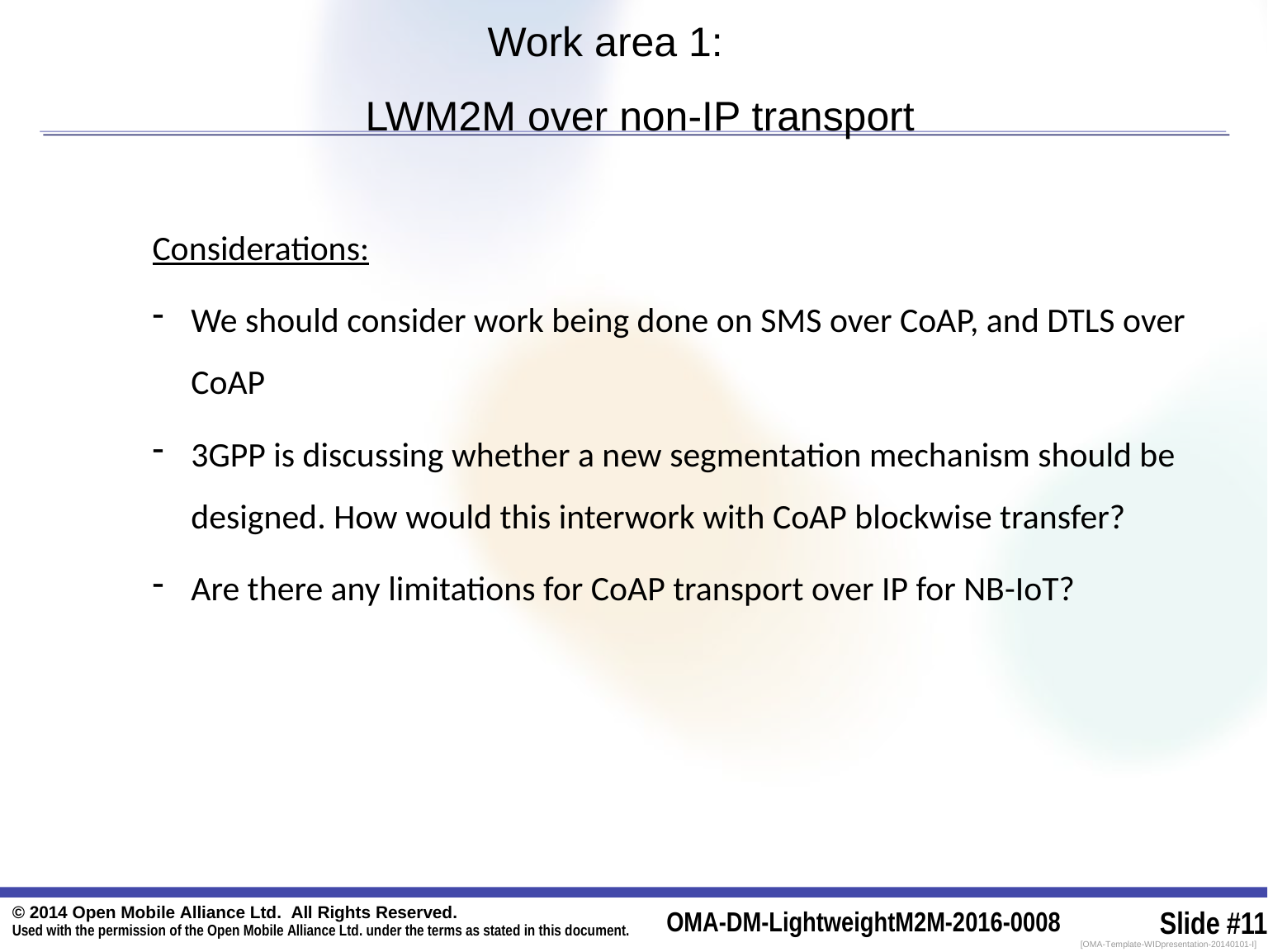

# Work area 1: LWM2M over non-IP transport

Considerations:
We should consider work being done on SMS over CoAP, and DTLS over CoAP
3GPP is discussing whether a new segmentation mechanism should be designed. How would this interwork with CoAP blockwise transfer?
Are there any limitations for CoAP transport over IP for NB-IoT?

© 2014 Open Mobile Alliance Ltd.  All Rights Reserved.
Used with the permission of the Open Mobile Alliance Ltd. under the terms as stated in this document.
OMA-DM-LightweightM2M-2016-0008
Slide #11
[OMA-Template-WIDpresentation-20140101-I]